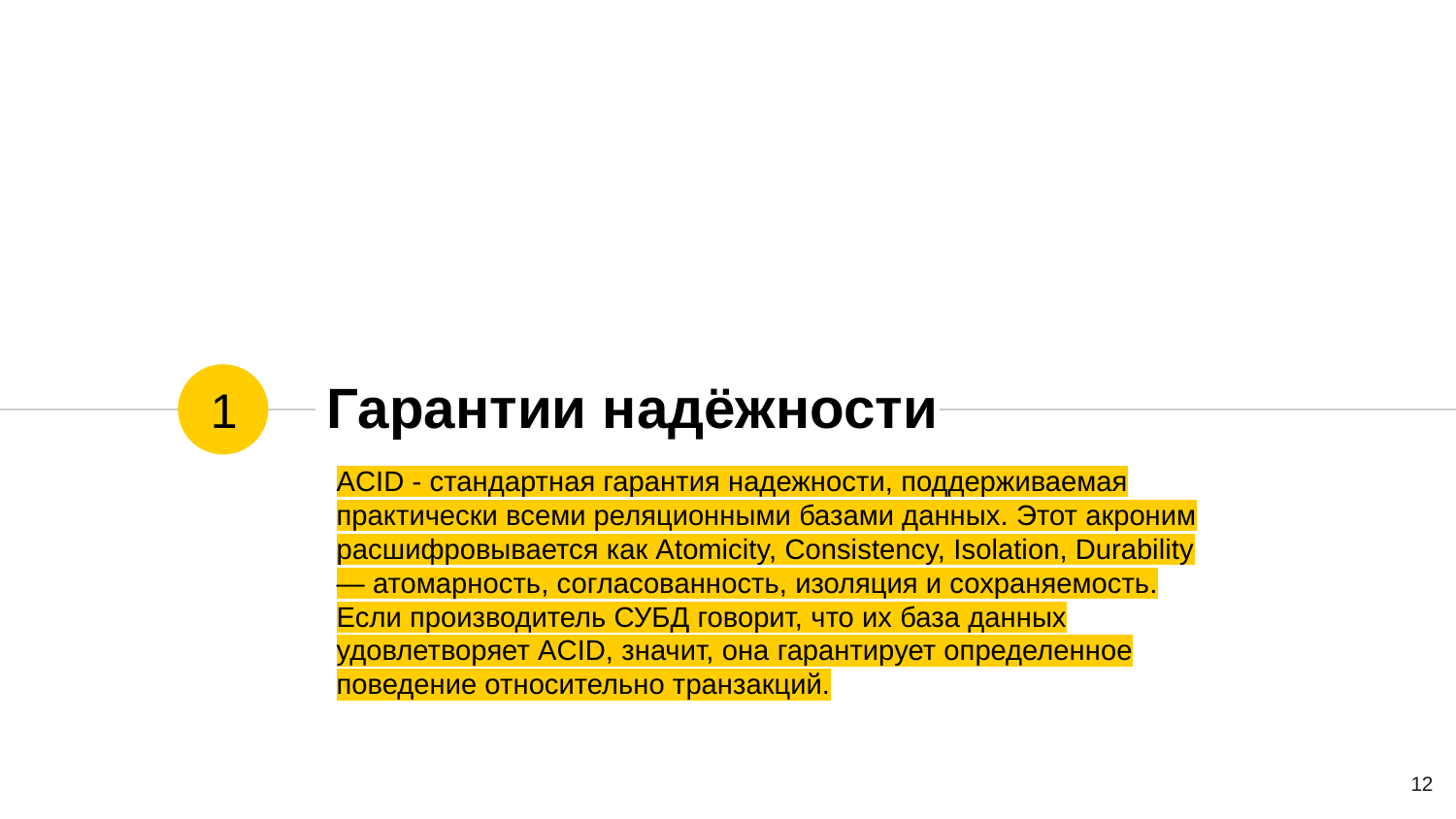

# Гарантии надёжности
1
ACID - стандартная гарантия надежности, поддерживаемая практически всеми реляционными базами данных. Этот акроним расшифровывается как Atomicity, Consistency, Isolation, Durability — атомарность, согласованность, изоляция и сохраняемость. Если производитель СУБД говорит, что их база данных удовлетворяет ACID, значит, она гарантирует определенное поведение относительно транзакций.
12